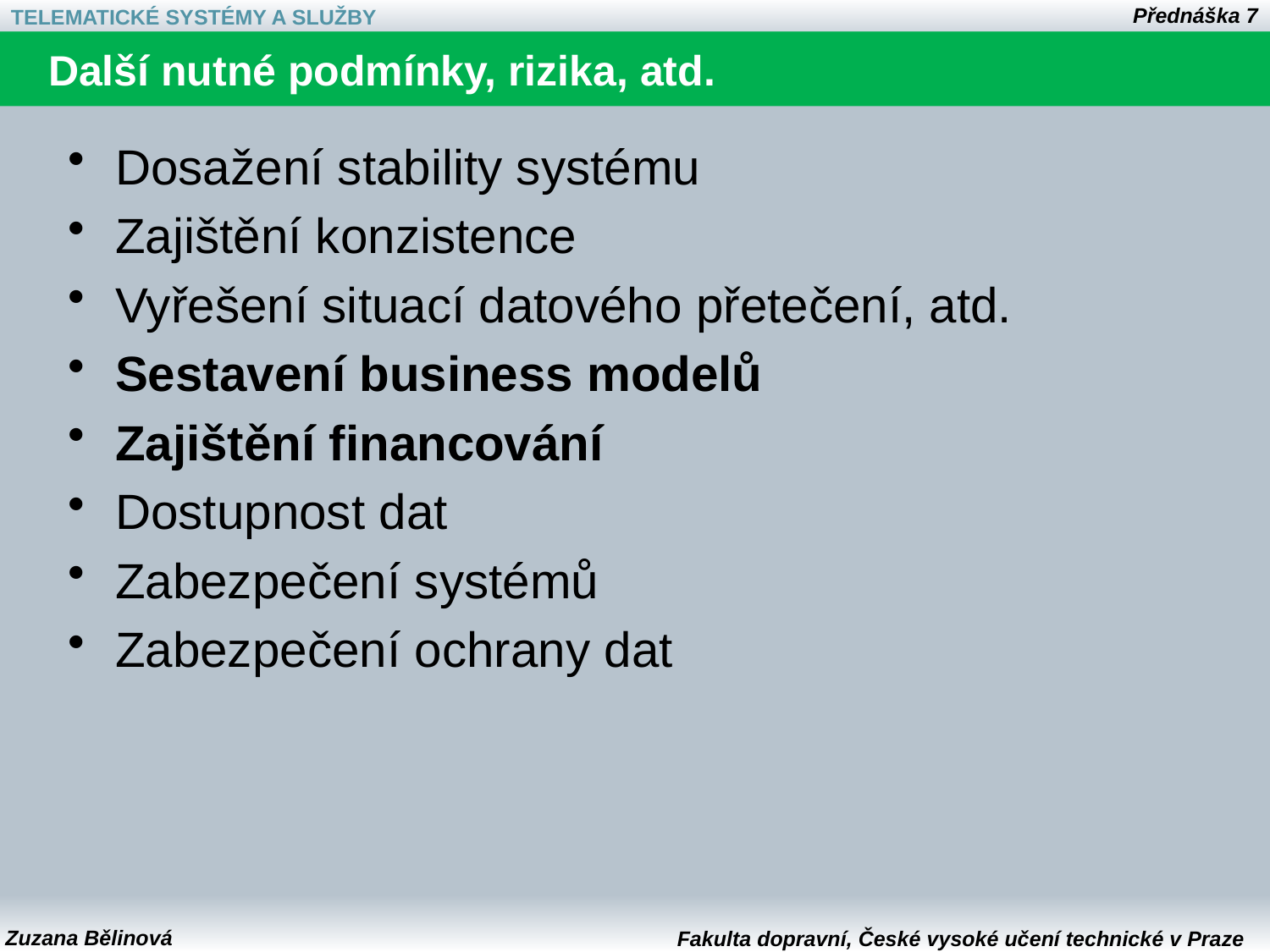

# Další nutné podmínky, rizika, atd.
Dosažení stability systému
Zajištění konzistence
Vyřešení situací datového přetečení, atd.
Sestavení business modelů
Zajištění financování
Dostupnost dat
Zabezpečení systémů
Zabezpečení ochrany dat